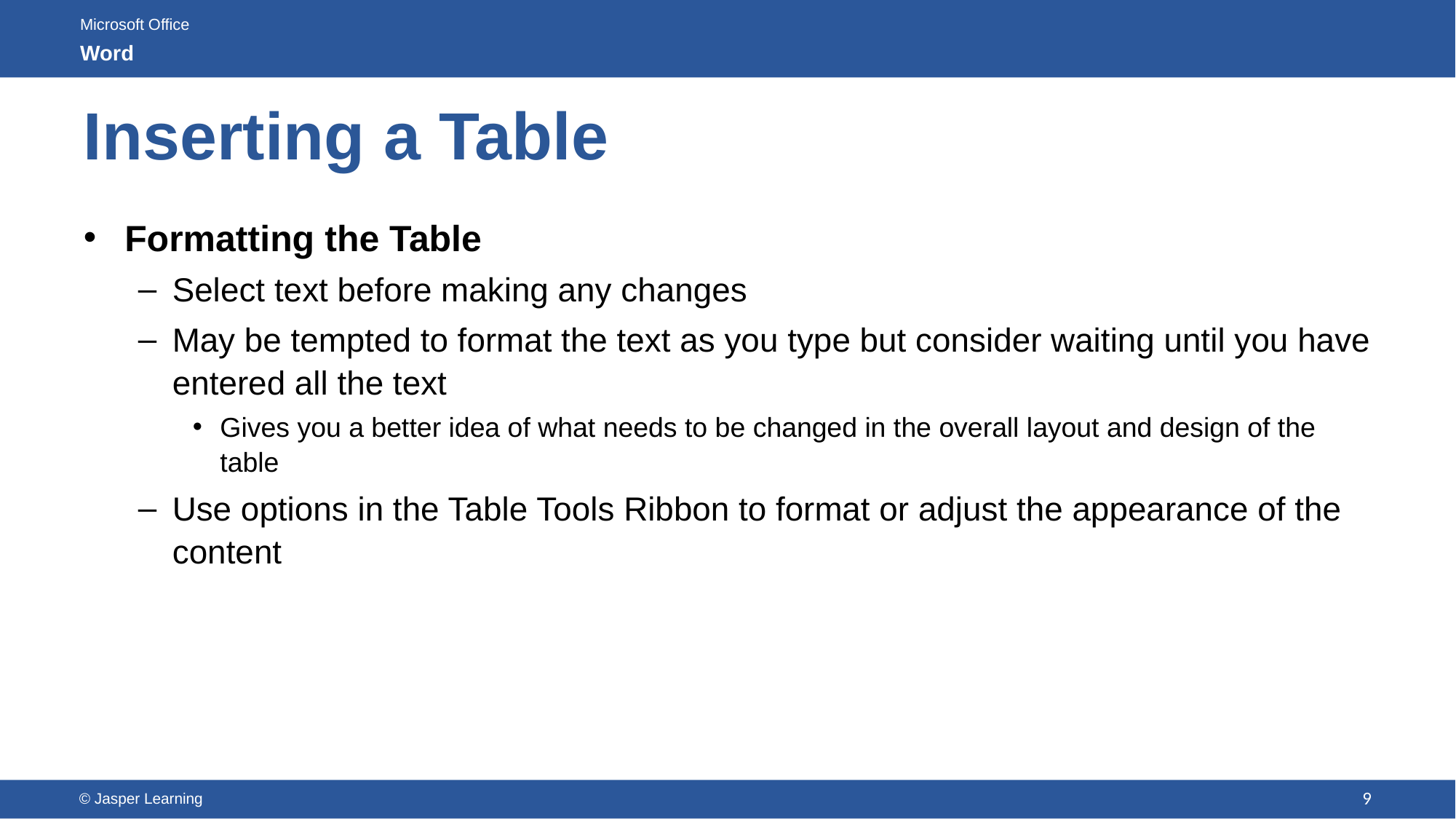

# Inserting a Table
Formatting the Table
Select text before making any changes
May be tempted to format the text as you type but consider waiting until you have entered all the text
Gives you a better idea of what needs to be changed in the overall layout and design of the table
Use options in the Table Tools Ribbon to format or adjust the appearance of the content

9
© Jasper Learning